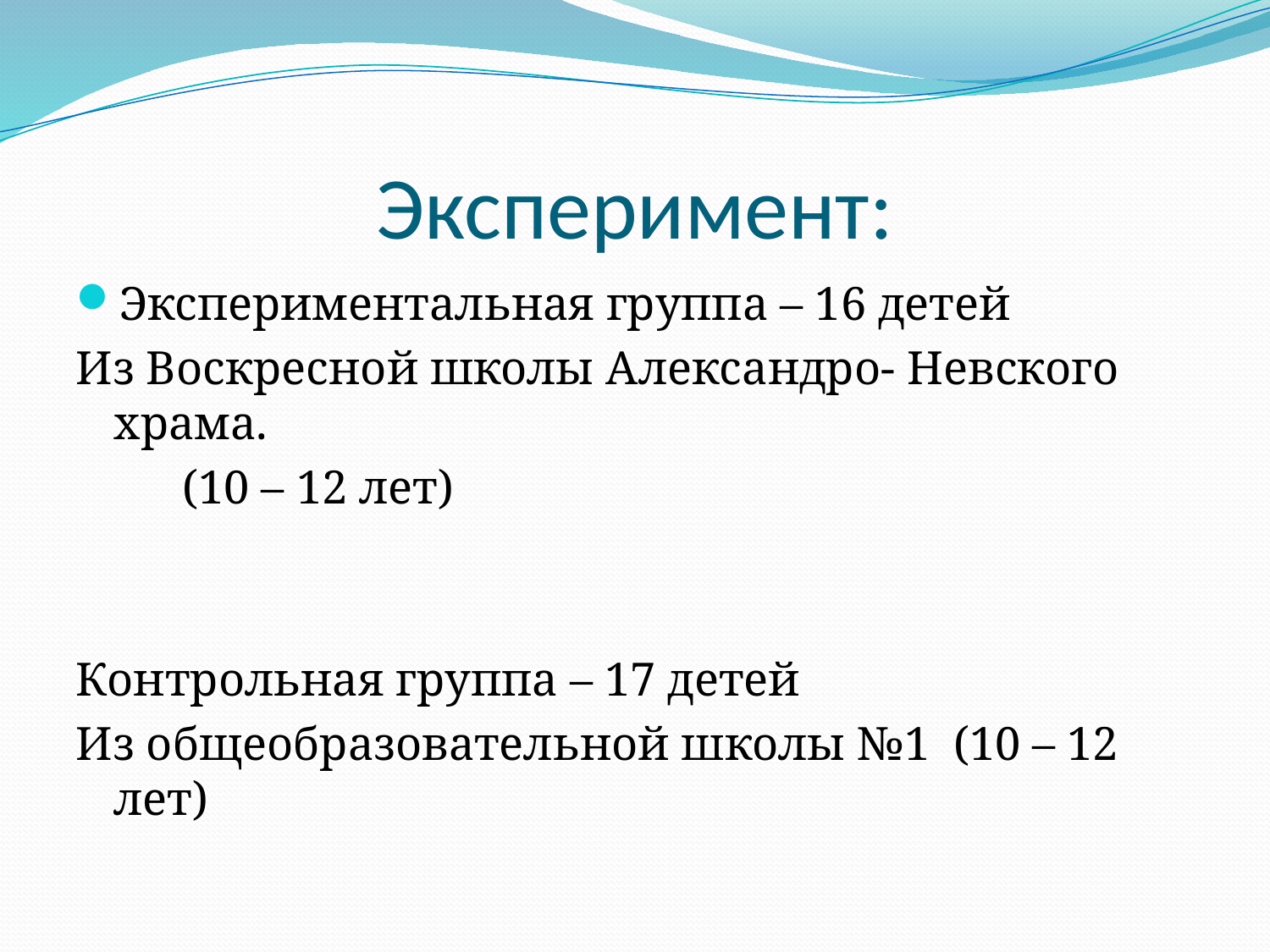

# Эксперимент:
Экспериментальная группа – 16 детей
Из Воскресной школы Александро- Невского храма.
         (10 – 12 лет)

Контрольная группа – 17 детей
Из общеобразовательной школы №1  (10 – 12 лет)